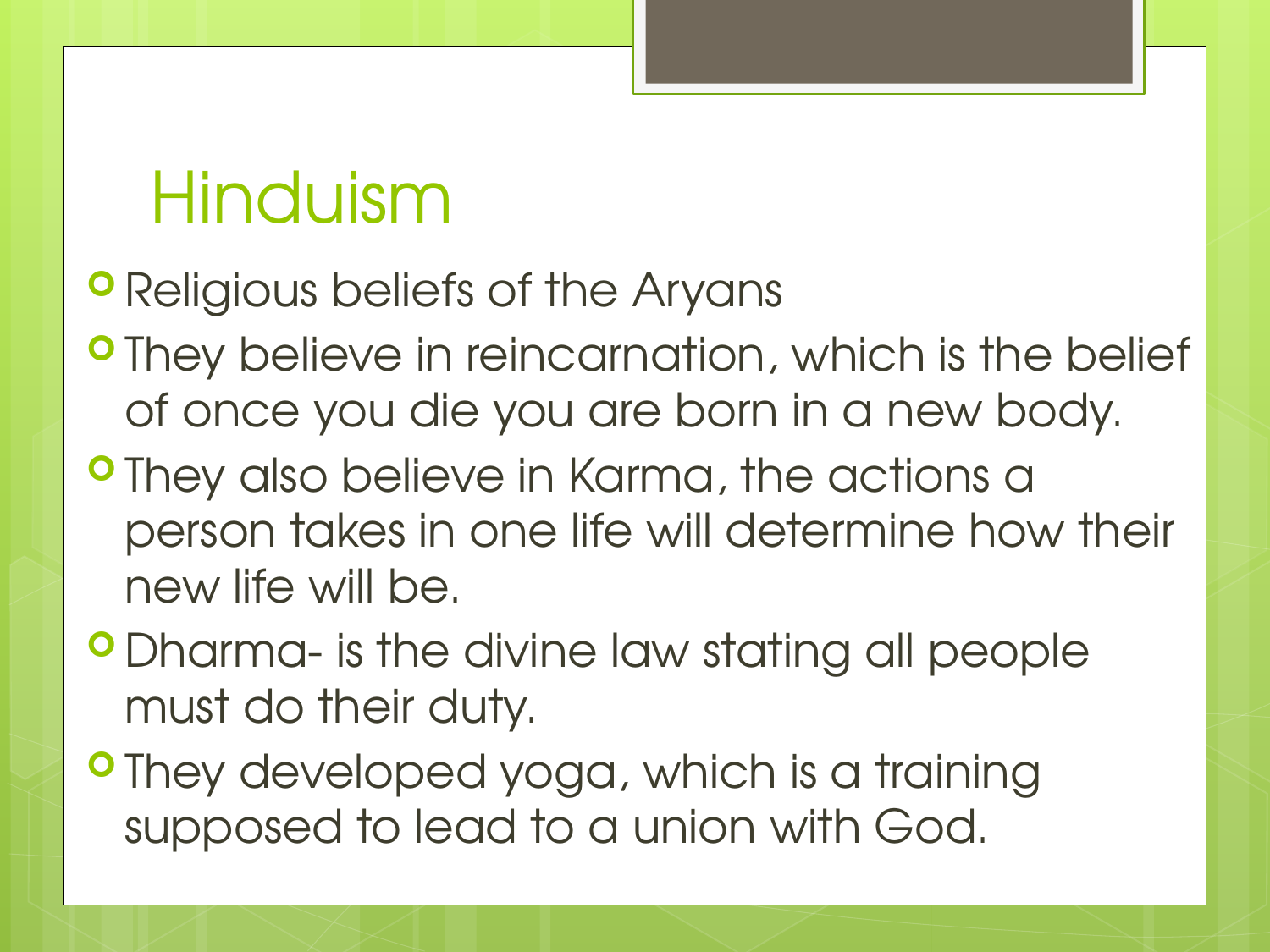

# Hinduism
Religious beliefs of the Aryans
They believe in reincarnation, which is the belief of once you die you are born in a new body.
They also believe in Karma, the actions a person takes in one life will determine how their new life will be.
Dharma- is the divine law stating all people must do their duty.
They developed yoga, which is a training supposed to lead to a union with God.